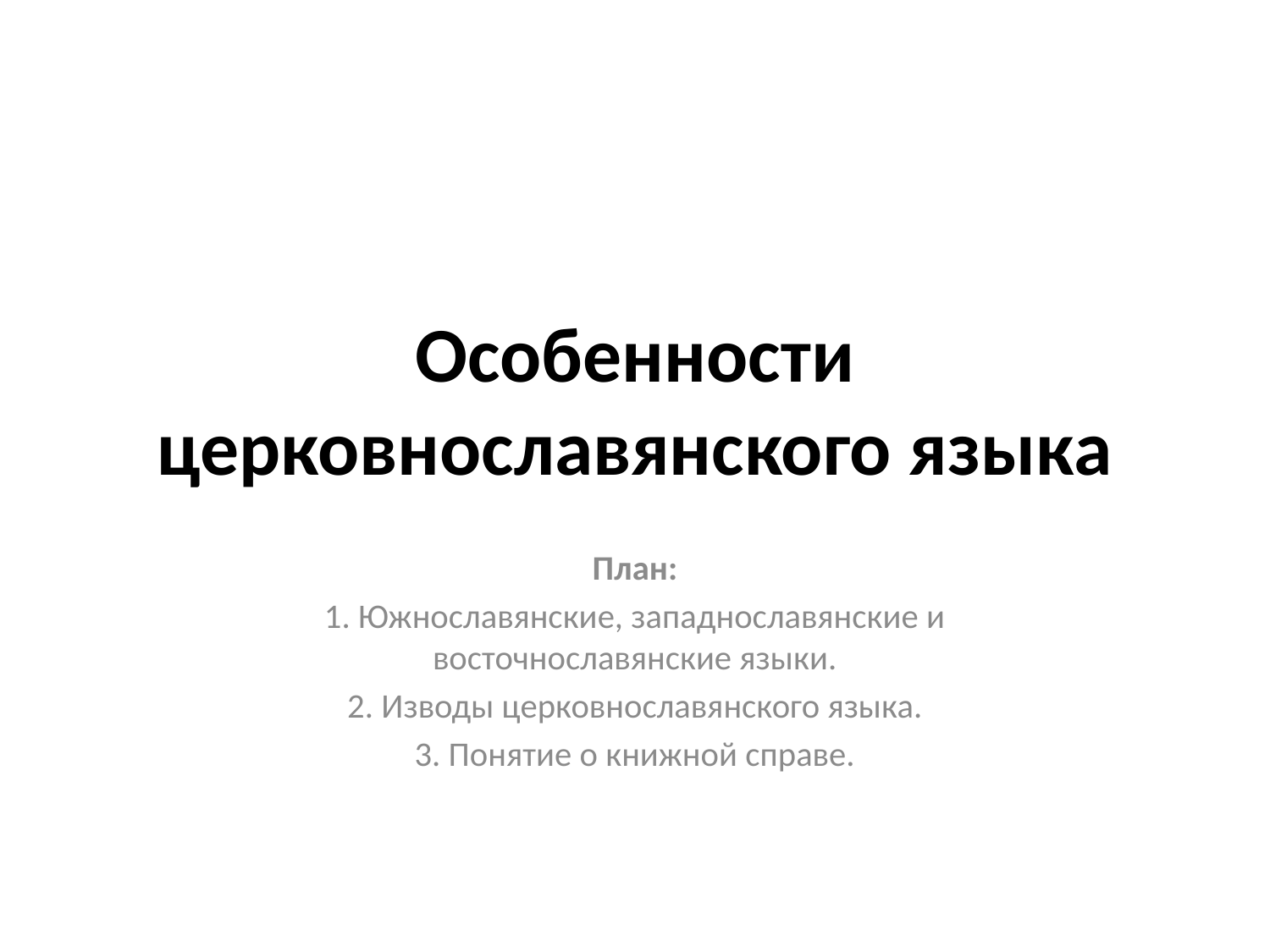

# Особенности церковнославянского языка
План:
1. Южнославянские, западнославянские и восточнославянские языки.
2. Изводы церковнославянского языка.
3. Понятие о книжной справе.